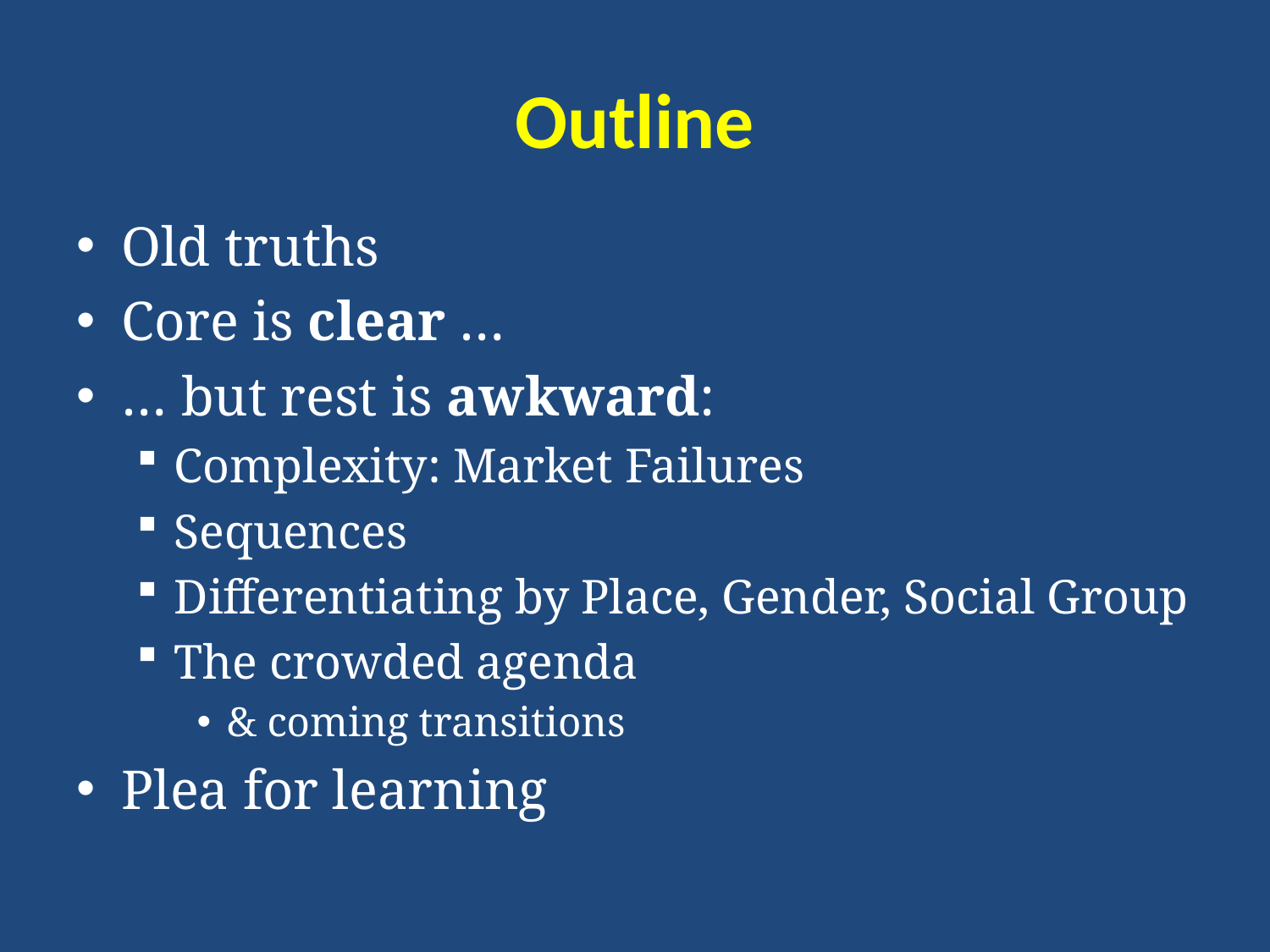

# Outline
Old truths
Core is clear …
… but rest is awkward:
Complexity: Market Failures
Sequences
Differentiating by Place, Gender, Social Group
The crowded agenda
& coming transitions
Plea for learning